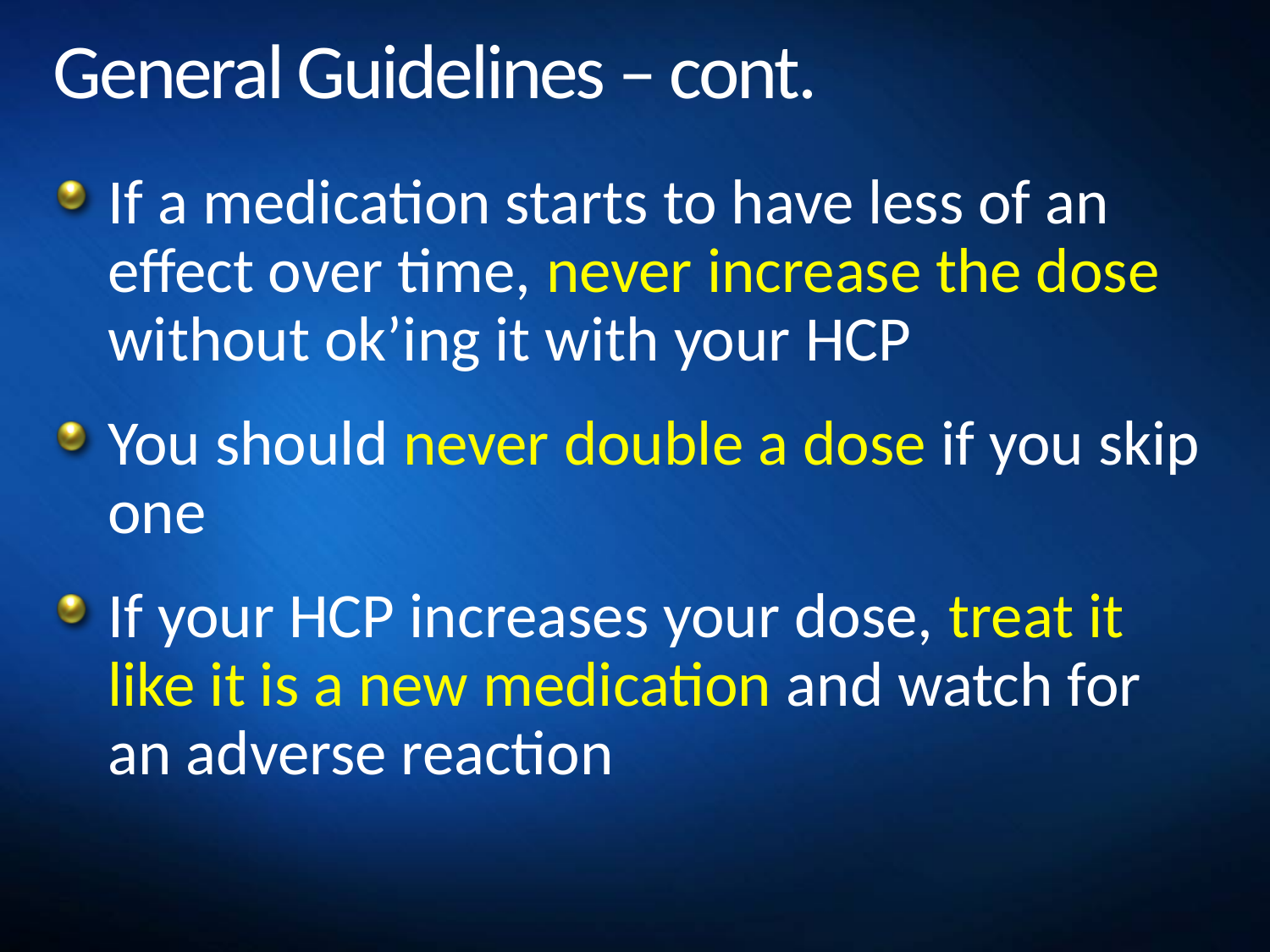

# General Guidelines – cont.
If a medication starts to have less of an effect over time, never increase the dose without ok’ing it with your HCP

You should never double a dose if you skip one

If your HCP increases your dose, treat it like it is a new medication and watch for an adverse reaction